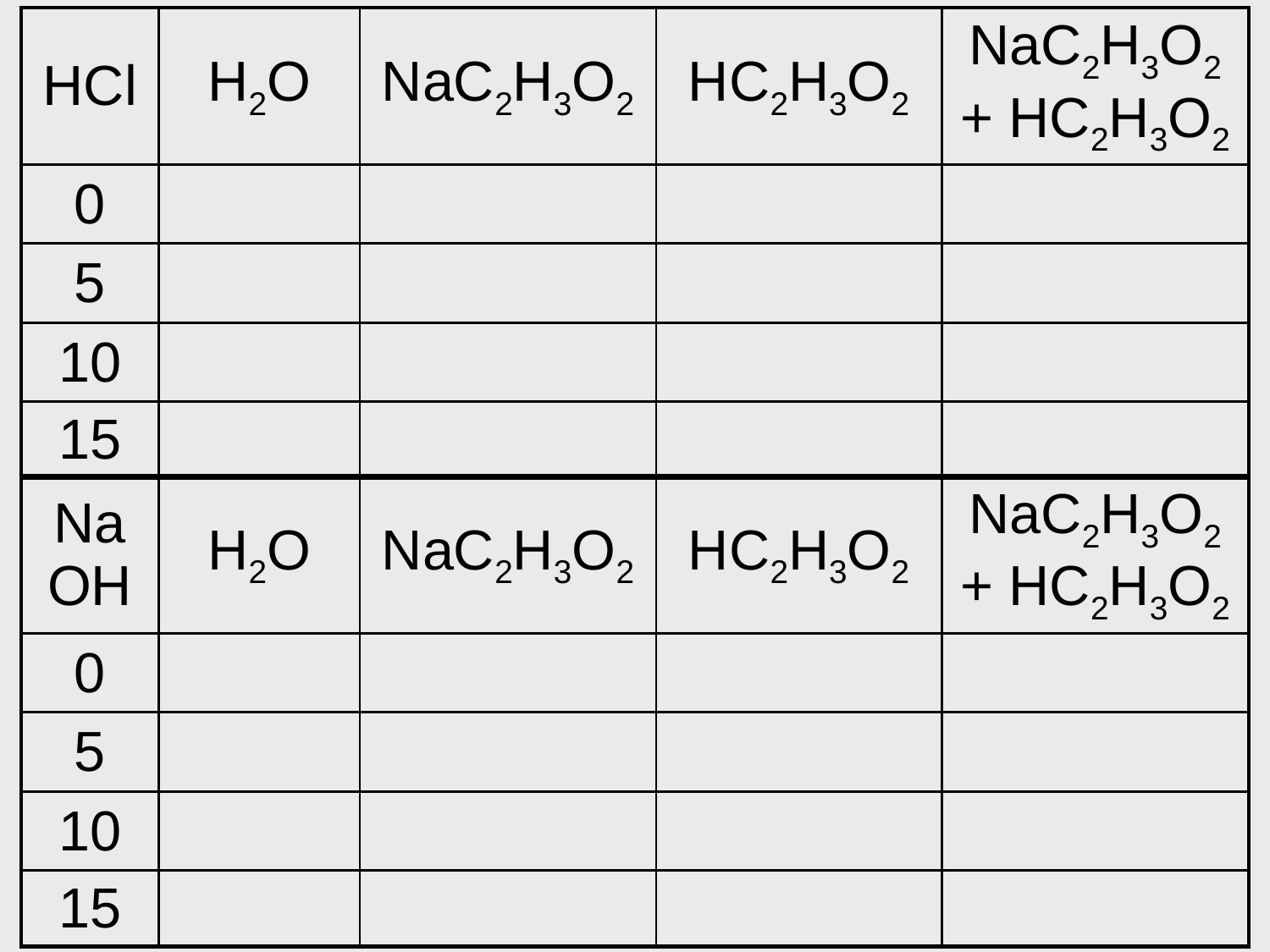

| HCl | H2O | NaC2H3O2 | HC2H3O2 | NaC2H3O2 + HC2H3O2 |
| --- | --- | --- | --- | --- |
| 0 |  |  |  |  |
| 5 |  |  |  |  |
| 10 |  |  |  |  |
| 15 |  |  |  |  |
| NaOH | H2O | NaC2H3O2 | HC2H3O2 | NaC2H3O2 + HC2H3O2 |
| --- | --- | --- | --- | --- |
| 0 |  |  |  |  |
| 5 |  |  |  |  |
| 10 |  |  |  |  |
| 15 |  |  |  |  |